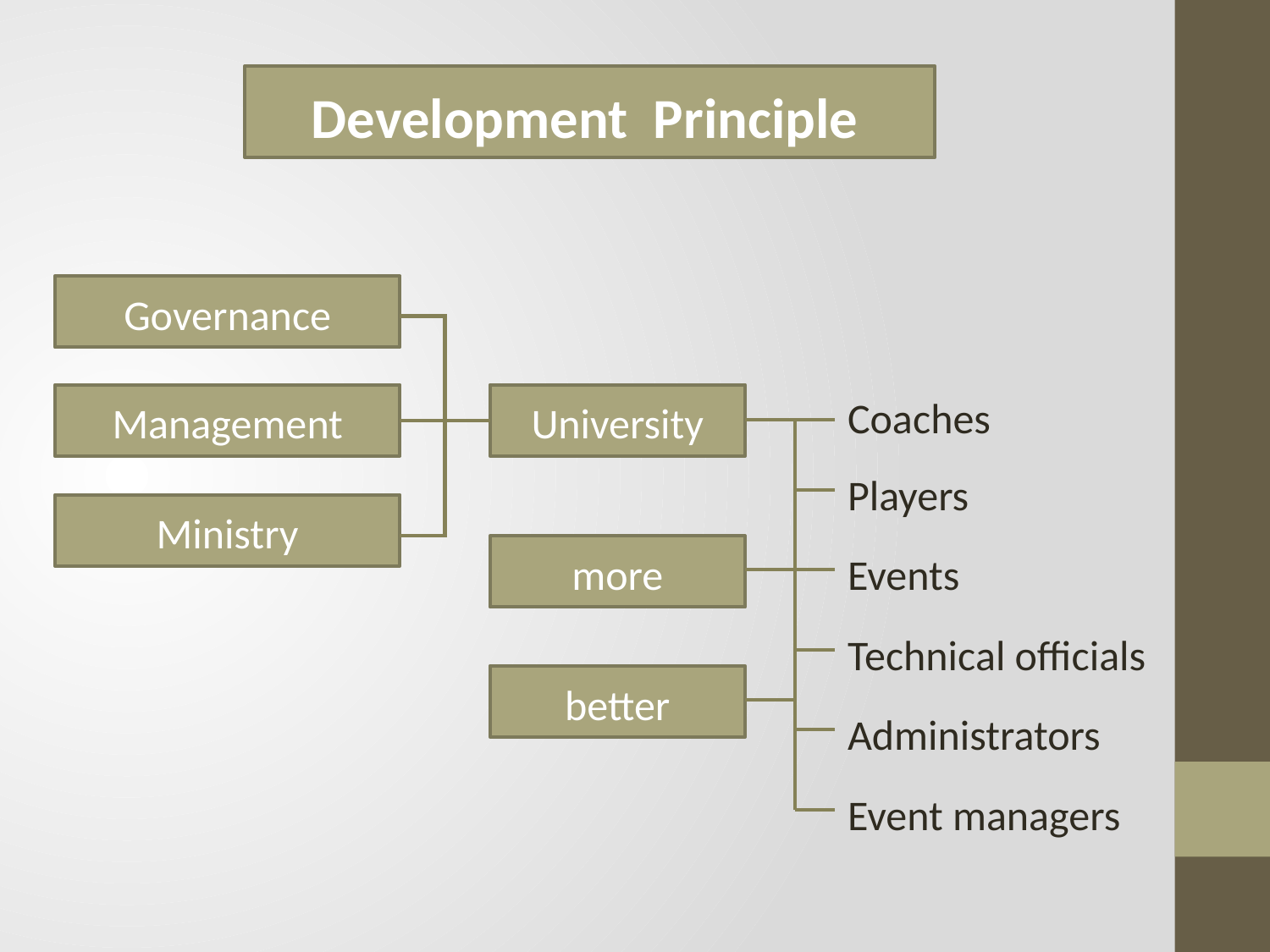

Development  Principle

Governance

Coaches
Management
University
Players

Ministry

more
Events
Technical officials

better
Administrators
Event managers